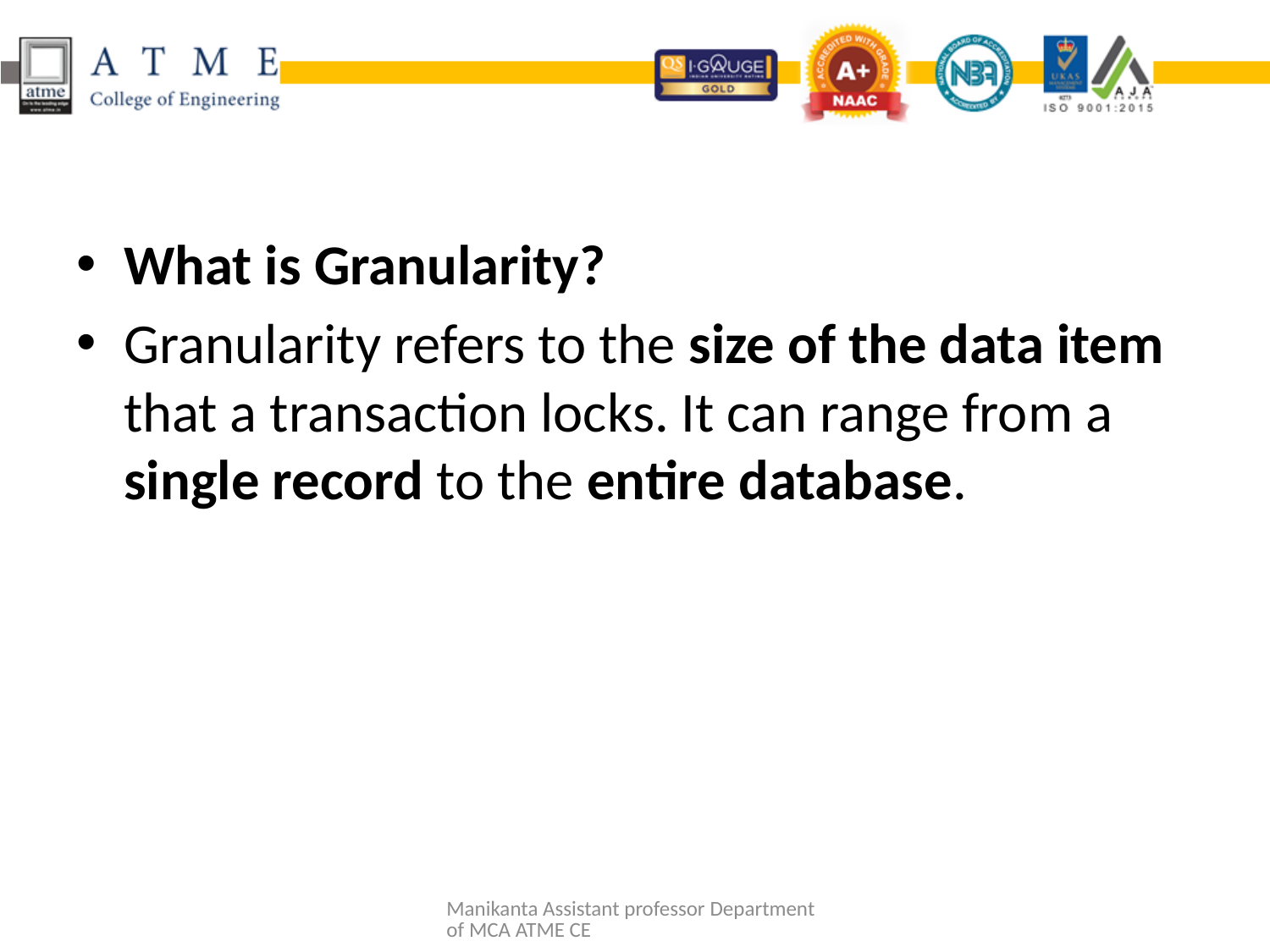

#
What is Granularity?
Granularity refers to the size of the data item that a transaction locks. It can range from a single record to the entire database.

Manikanta Assistant professor Department of MCA ATME CE